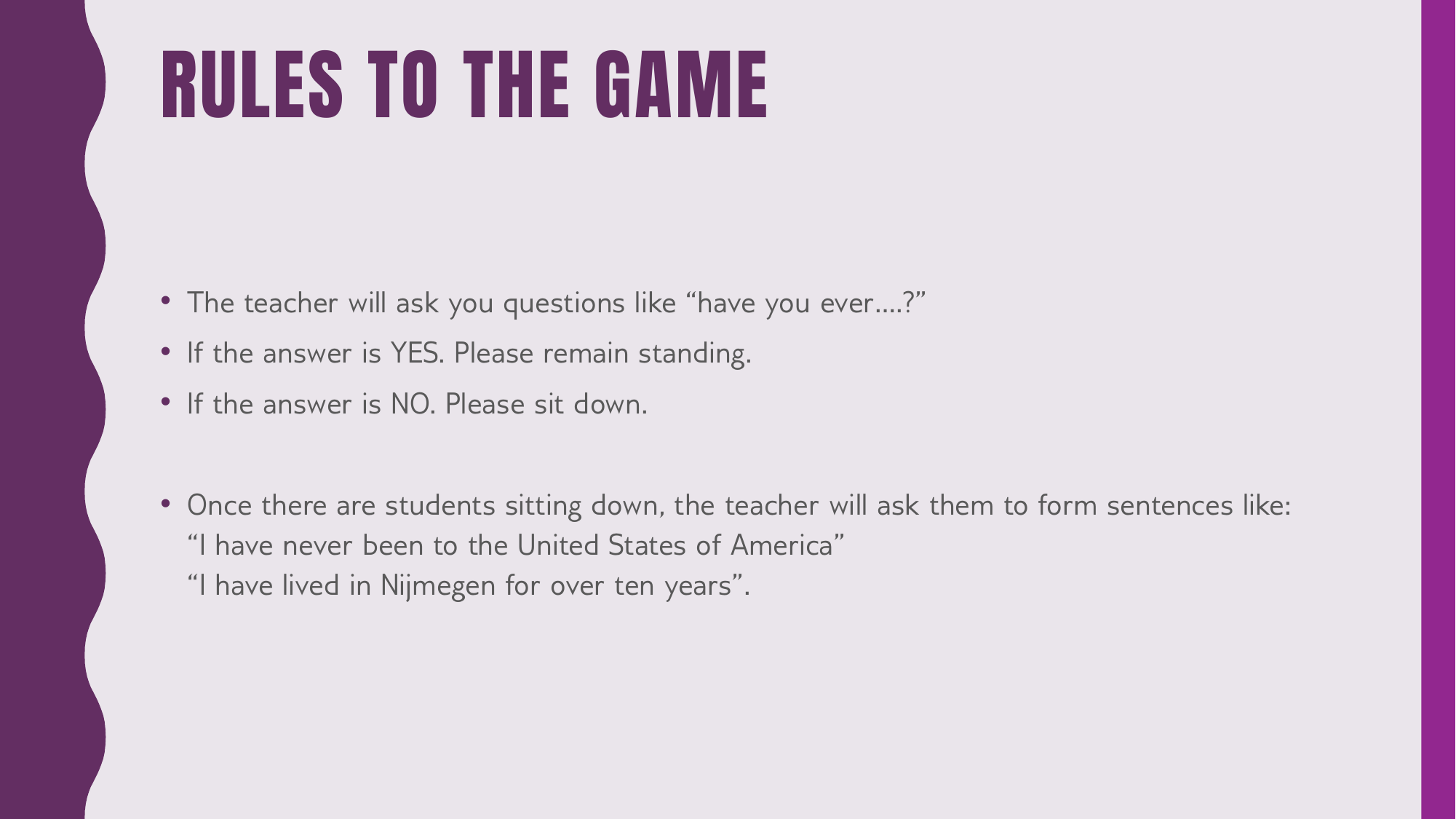

# Rules to the game
The teacher will ask you questions like “have you ever….?”
If the answer is YES. Please remain standing.
If the answer is NO. Please sit down.

Once there are students sitting down, the teacher will ask them to form sentences like:
“I have never been to the United States of America”
“I have lived in Nijmegen for over ten years”.